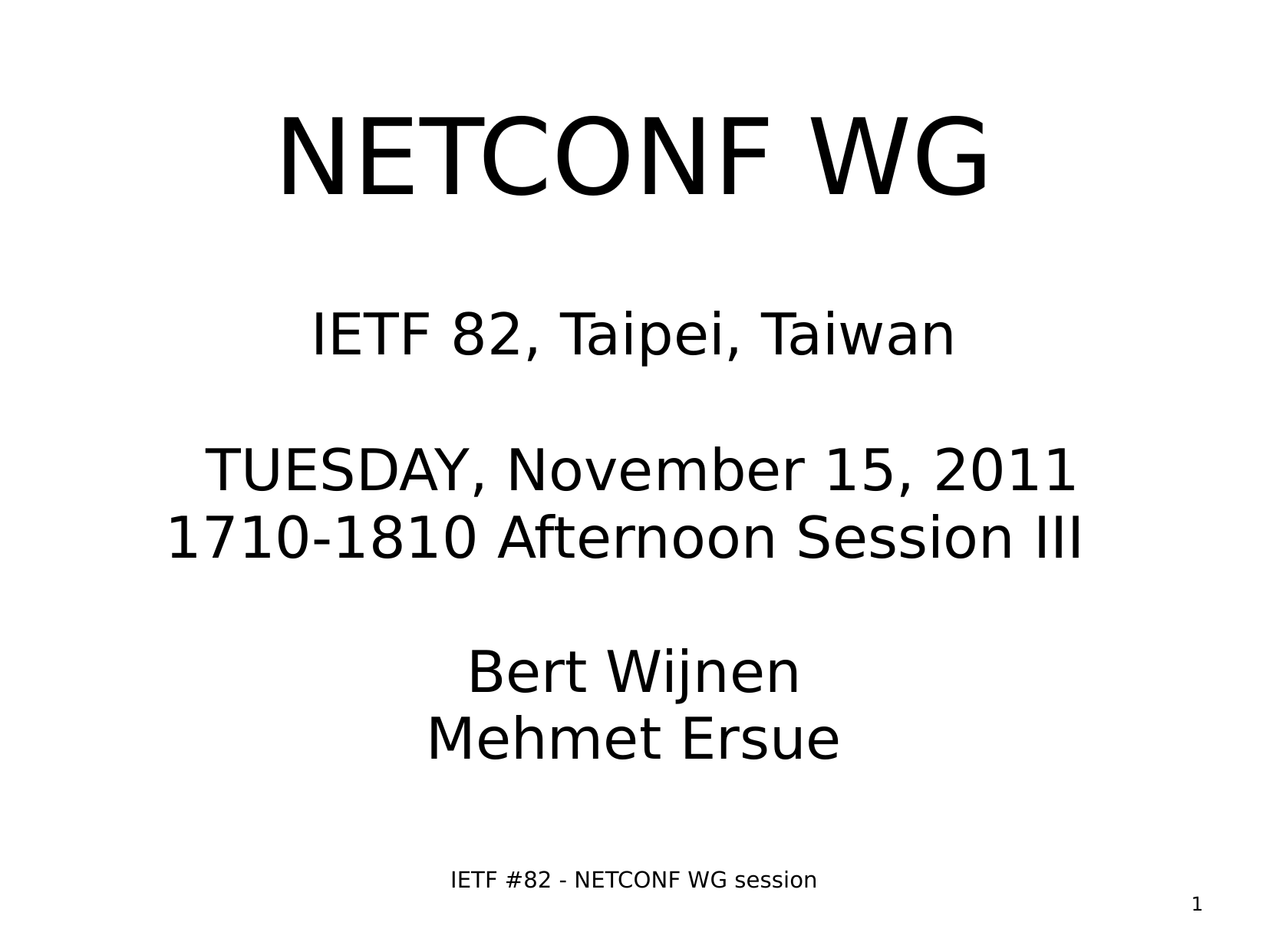

# NETCONF WG
IETF 82, Taipei, Taiwan
 TUESDAY, November 15, 2011
1710-1810 Afternoon Session III

Bert Wijnen
Mehmet Ersue
IETF #82 - NETCONF WG session
1